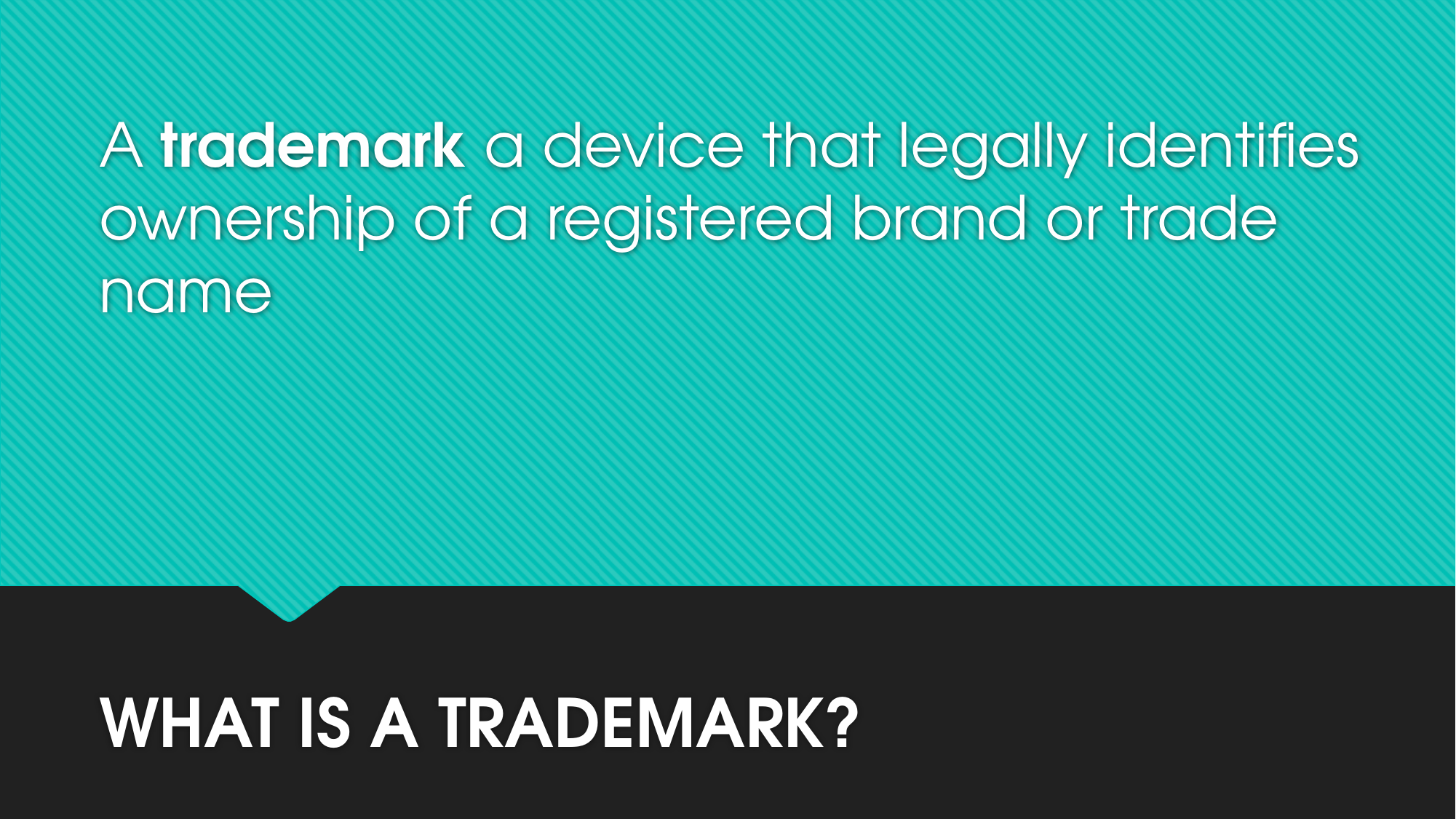

# A trademark a device that legally identifies ownership of a registered brand or trade name
WHAT IS A TRADEMARK?